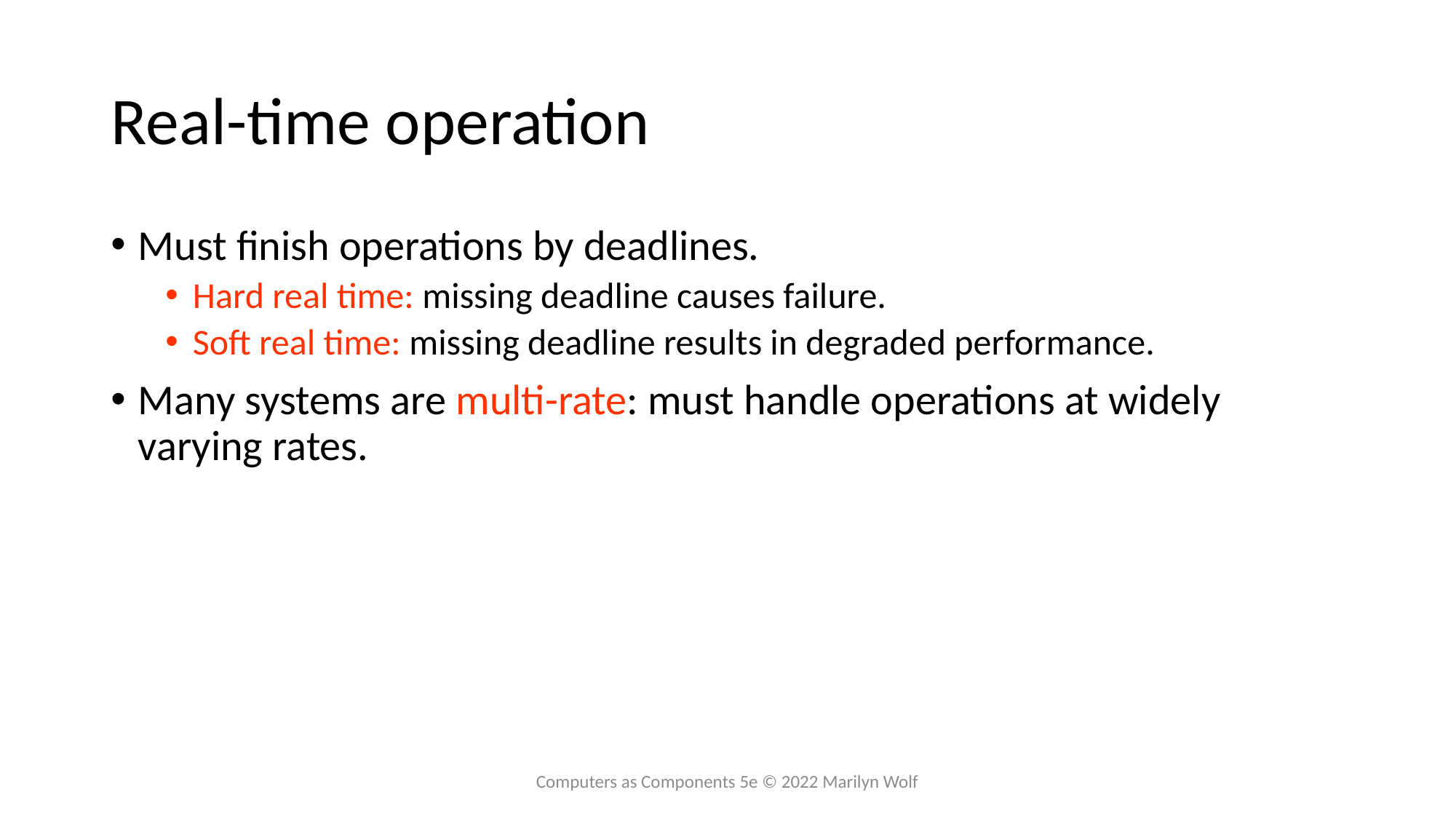

# Real-time operation
Must finish operations by deadlines.
Hard real time: missing deadline causes failure.
Soft real time: missing deadline results in degraded performance.
Many systems are multi-rate: must handle operations at widely varying rates.
Computers as Components 5e © 2022 Marilyn Wolf